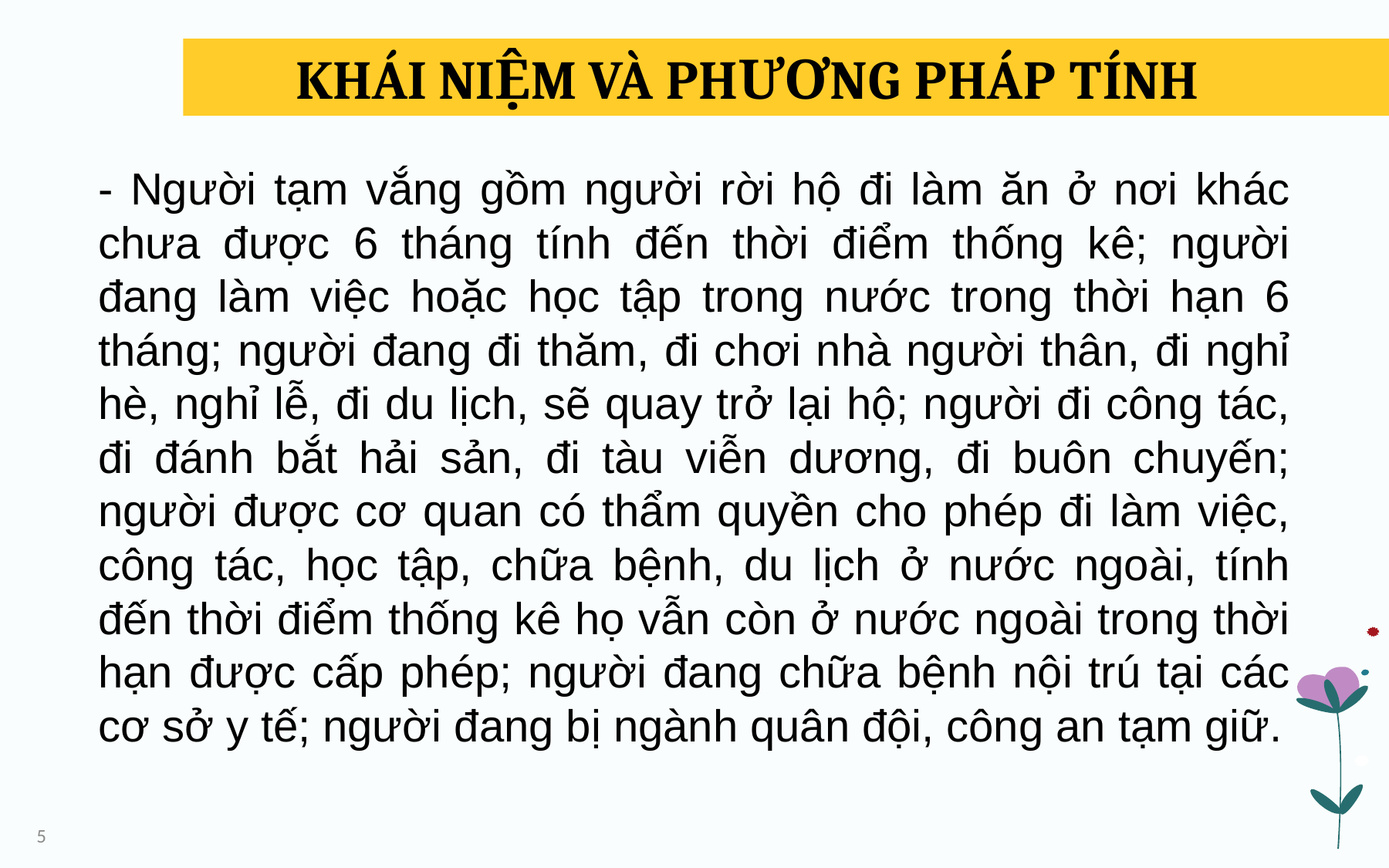

KHÁI NIỆM VÀ PHƯƠNG PHÁP TÍNH
- Người tạm vắng gồm người rời hộ đi làm ăn ở nơi khác chưa được 6 tháng tính đến thời điểm thống kê; người đang làm việc hoặc học tập trong nước trong thời hạn 6 tháng; người đang đi thăm, đi chơi nhà người thân, đi nghỉ hè, nghỉ lễ, đi du lịch, sẽ quay trở lại hộ; người đi công tác, đi đánh bắt hải sản, đi tàu viễn dương, đi buôn chuyến; người được cơ quan có thẩm quyền cho phép đi làm việc, công tác, học tập, chữa bệnh, du lịch ở nước ngoài, tính đến thời điểm thống kê họ vẫn còn ở nước ngoài trong thời hạn được cấp phép; người đang chữa bệnh nội trú tại các cơ sở y tế; người đang bị ngành quân đội, công an tạm giữ.
5